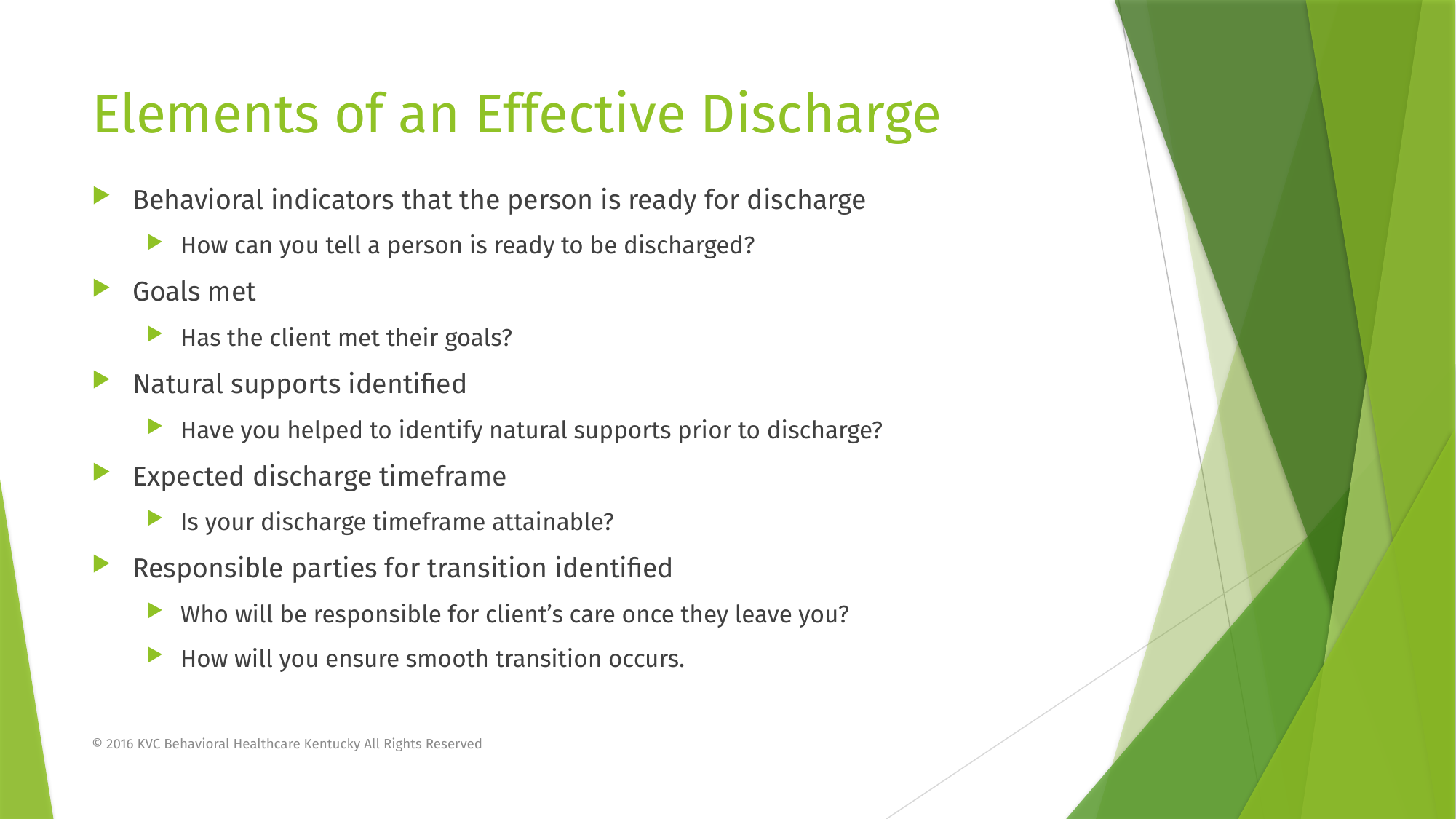

# Elements of an Effective Discharge
Behavioral indicators that the person is ready for discharge
How can you tell a person is ready to be discharged?
Goals met
Has the client met their goals?
Natural supports identified
Have you helped to identify natural supports prior to discharge?
Expected discharge timeframe
Is your discharge timeframe attainable?
Responsible parties for transition identified
Who will be responsible for client’s care once they leave you?
How will you ensure smooth transition occurs.

© 2016 KVC Behavioral Healthcare Kentucky All Rights Reserved